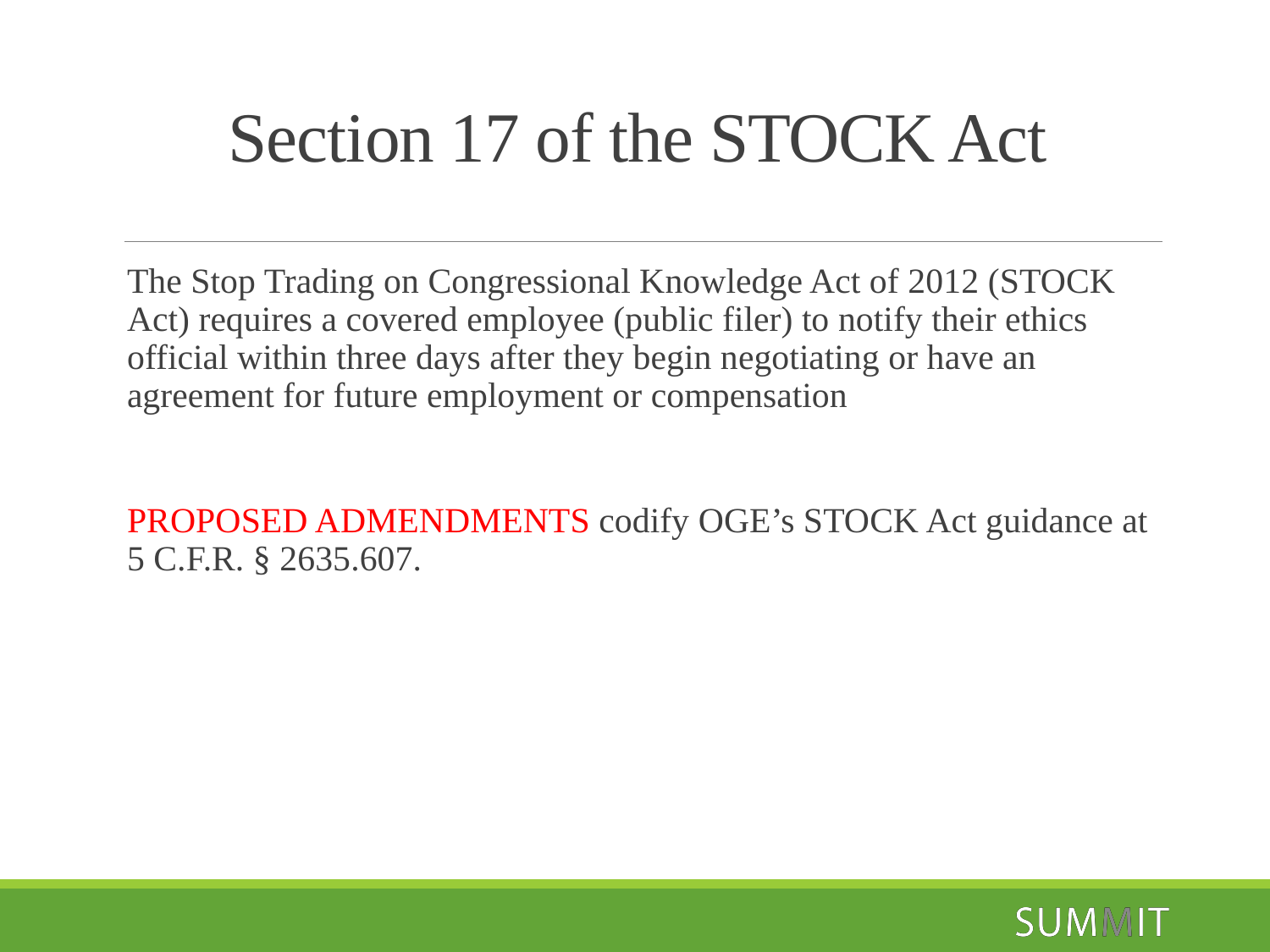

# Section 17 of the STOCK Act
The Stop Trading on Congressional Knowledge Act of 2012 (STOCK Act) requires a covered employee (public filer) to notify their ethics official within three days after they begin negotiating or have an agreement for future employment or compensation

PROPOSED ADMENDMENTS codify OGE’s STOCK Act guidance at 5 C.F.R. § 2635.607.